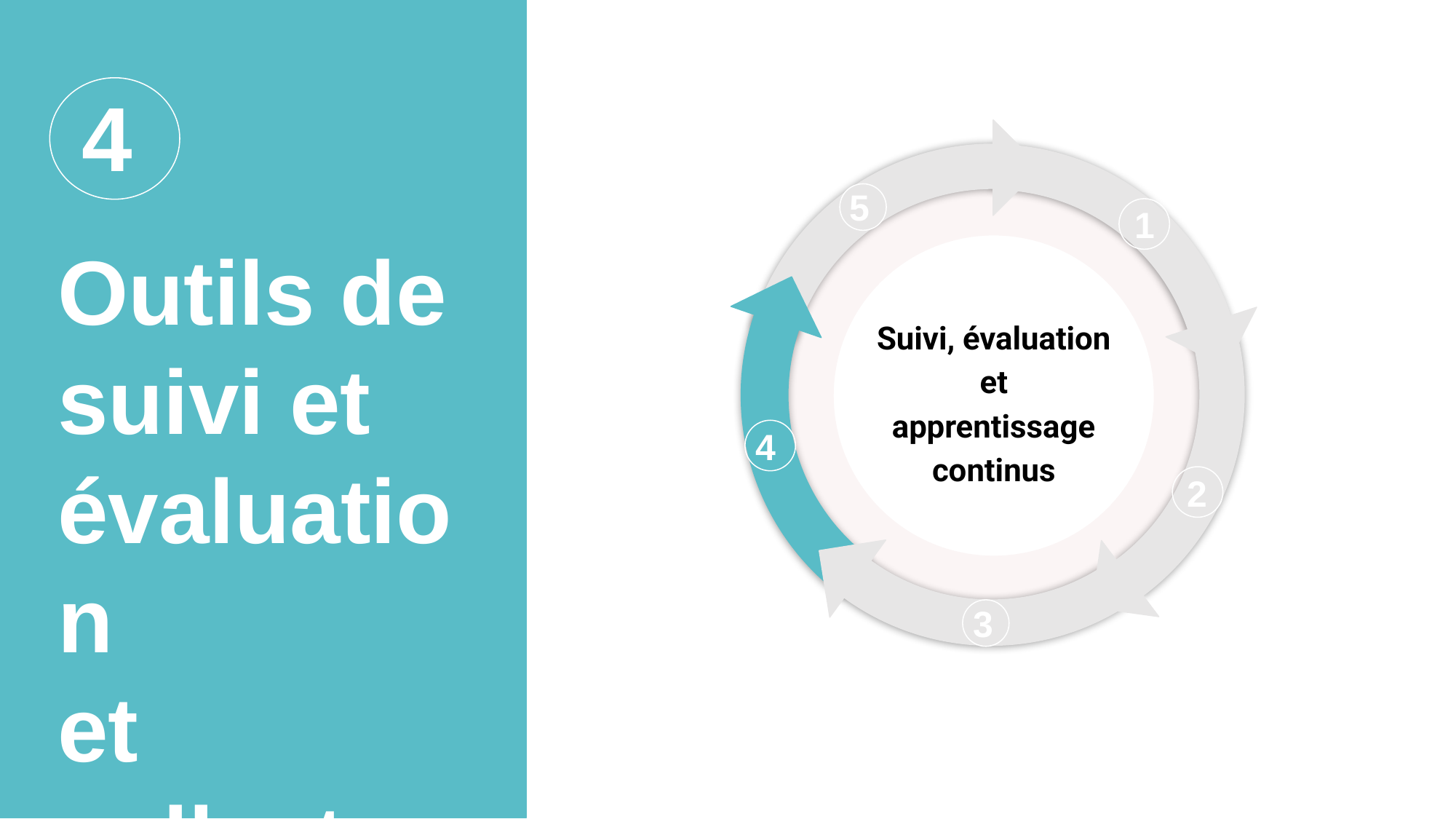

4

1

5

1

Outils de suivi et évaluation
et collecte de données

Suivi, évaluation et apprentissage continus
4

2

3